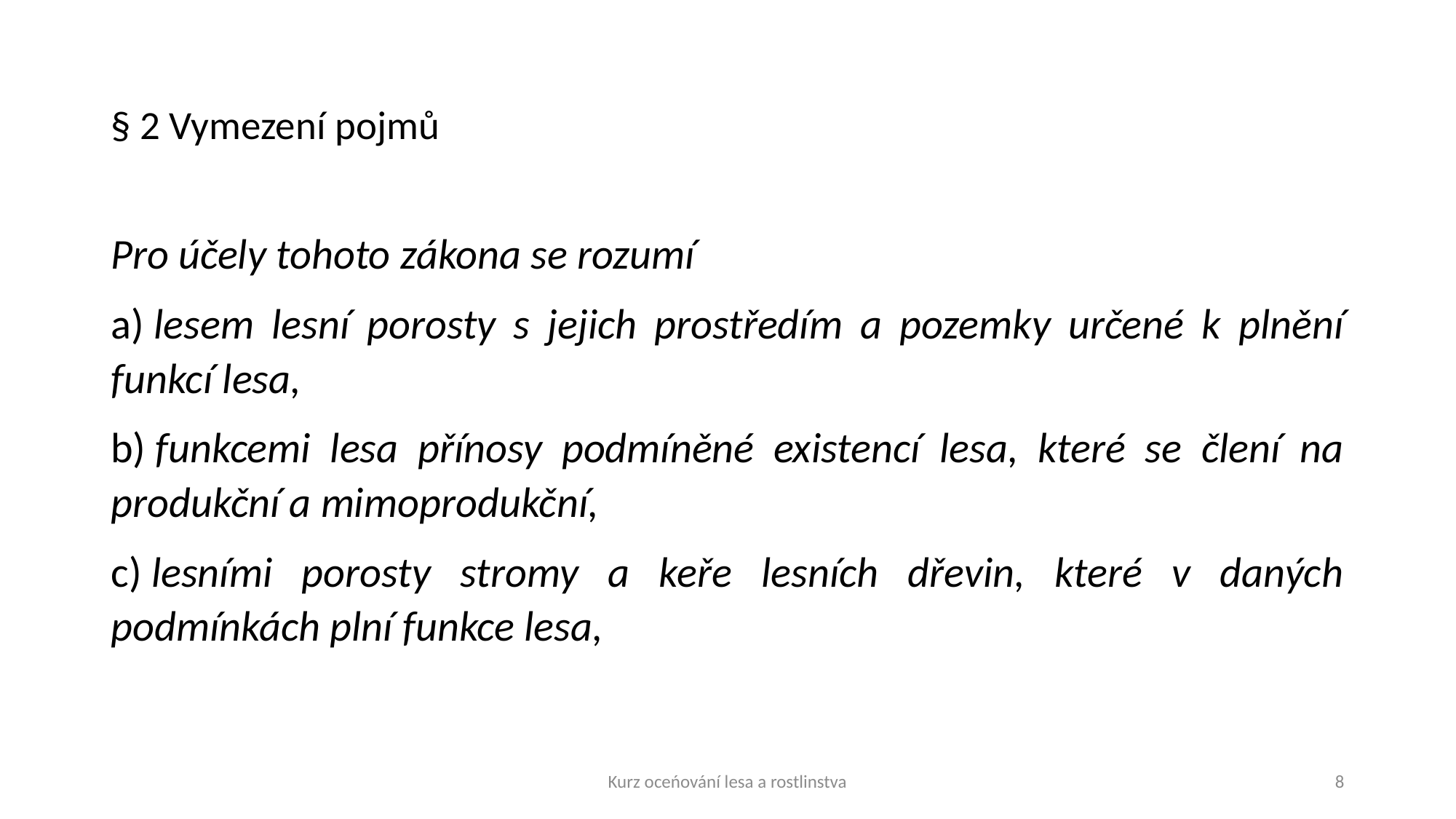

# § 2 Vymezení pojmů
Pro účely tohoto zákona se rozumí
a) lesem lesní porosty s jejich prostředím a pozemky určené k plnění funkcí lesa,
b) funkcemi lesa přínosy podmíněné existencí lesa, které se člení na produkční a mimoprodukční,
c) lesními porosty stromy a keře lesních dřevin, které v daných podmínkách plní funkce lesa,

Kurz oceńování lesa a rostlinstva
8